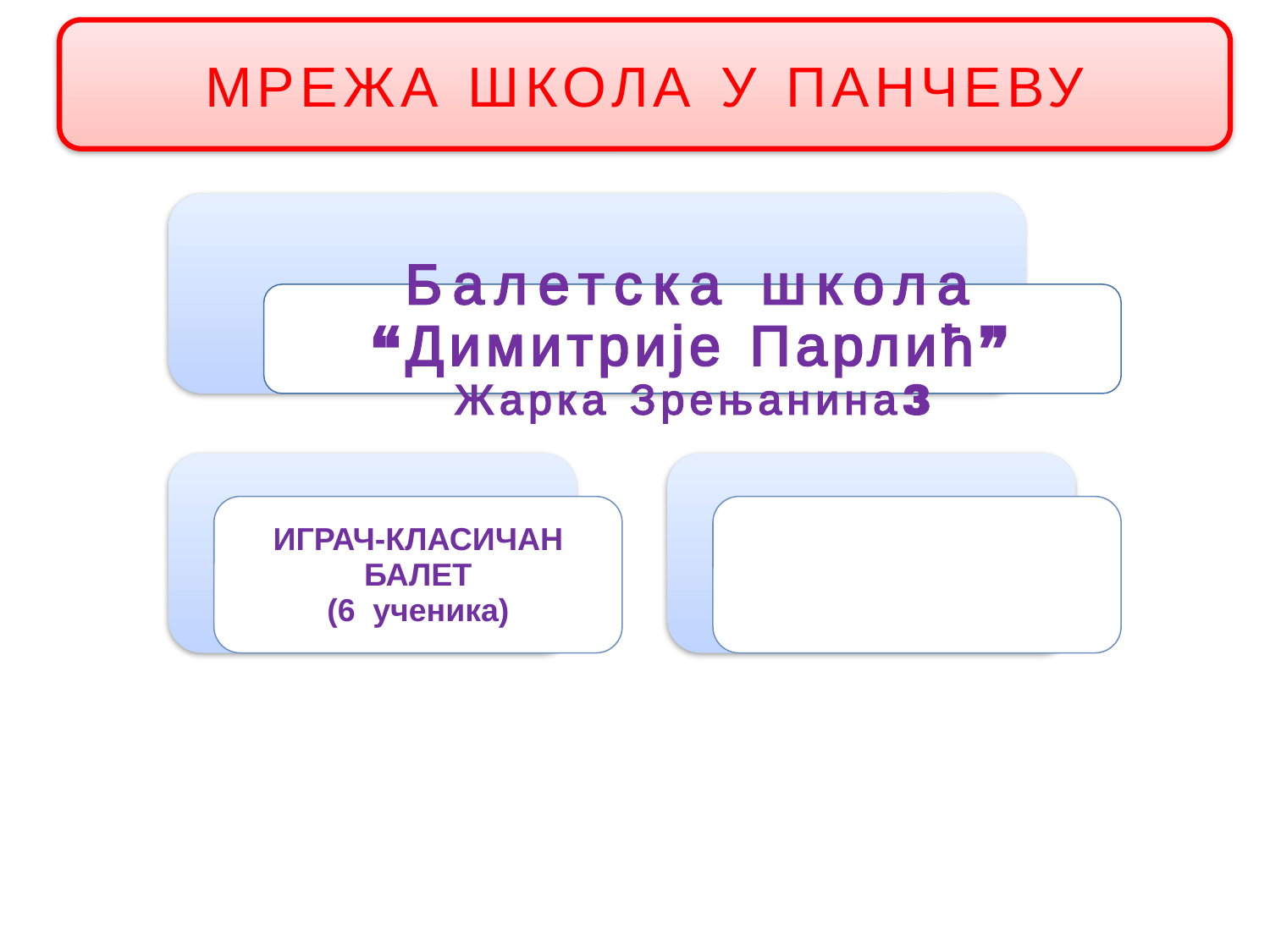

МРЕЖА ШКОЛА У ПАНЧЕВУ
Балетска школа
“Димитрије Парлић”
Жарка Зрењанина3
ИГРАЧ-КЛАСИЧАН БАЛЕТ
(6  ученика)
(6 ученика)